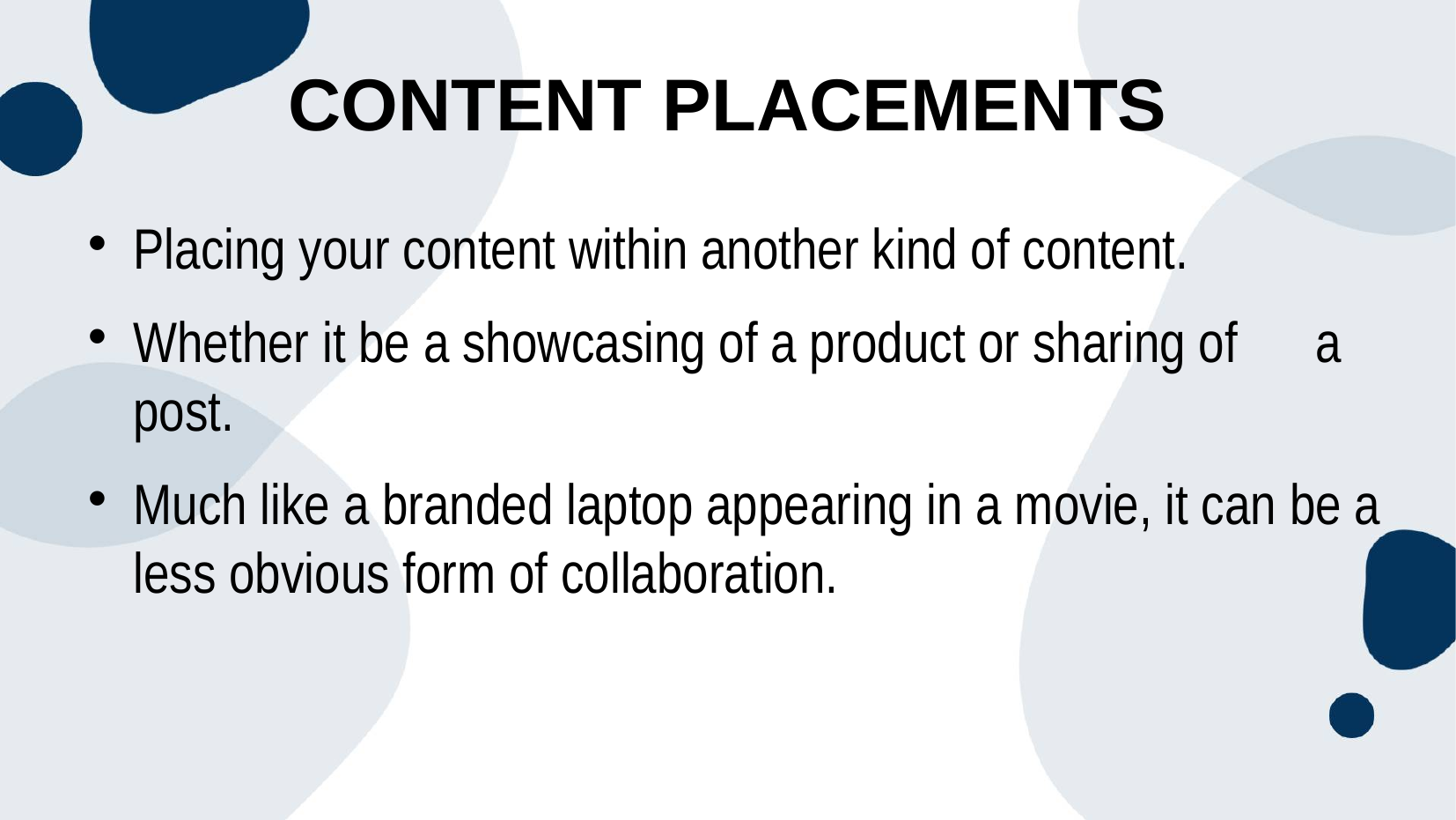

Content placements
Placing your content within another kind of content.
Whether it be a showcasing of a product or sharing of      a post.
Much like a branded laptop appearing in a movie, it can be a less obvious form of collaboration.